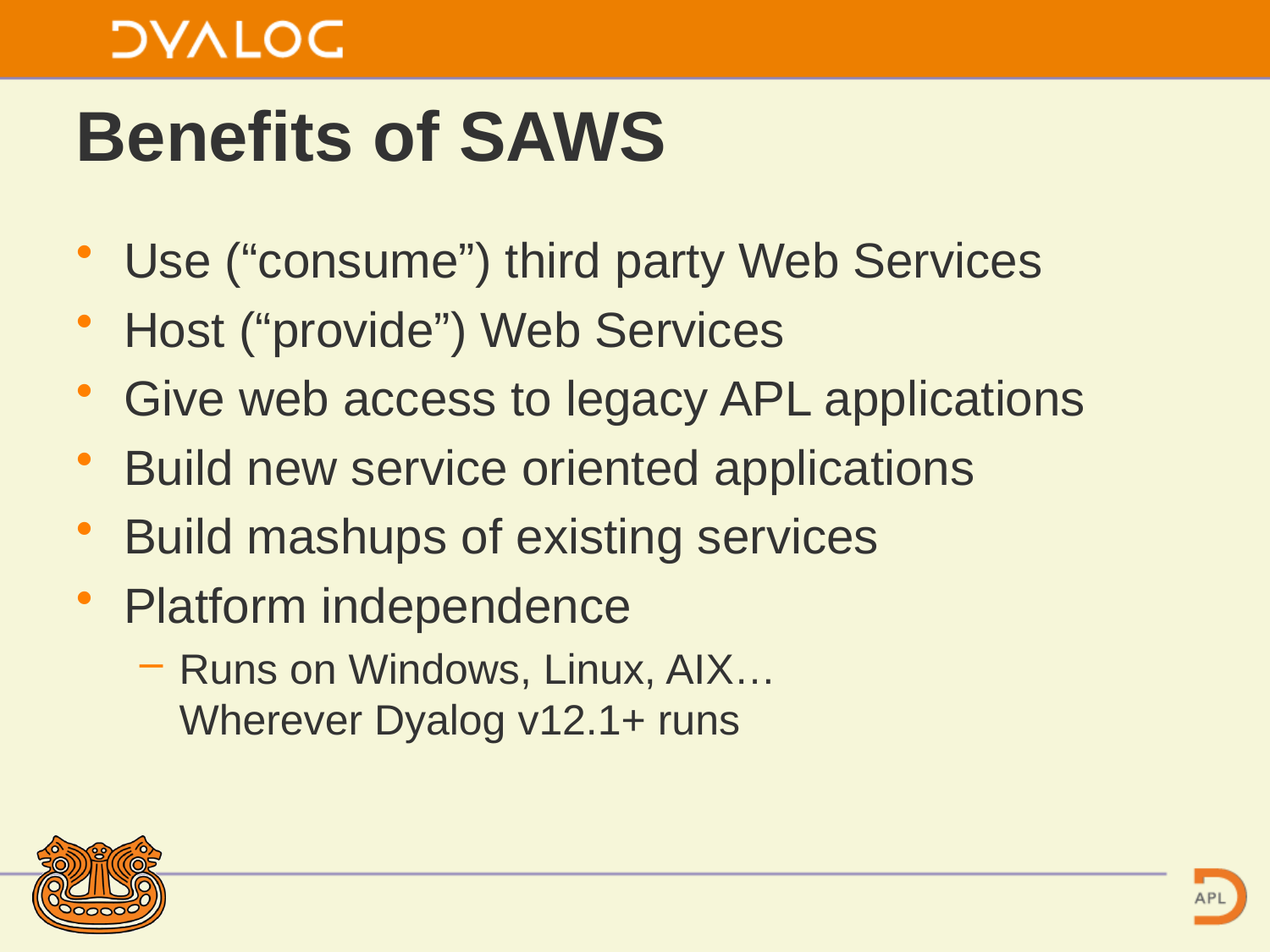

# Benefits of SAWS
Use (“consume”) third party Web Services
Host (“provide”) Web Services
Give web access to legacy APL applications
Build new service oriented applications
Build mashups of existing services
Platform independence
Runs on Windows, Linux, AIX…
Wherever Dyalog v12.1+ runs